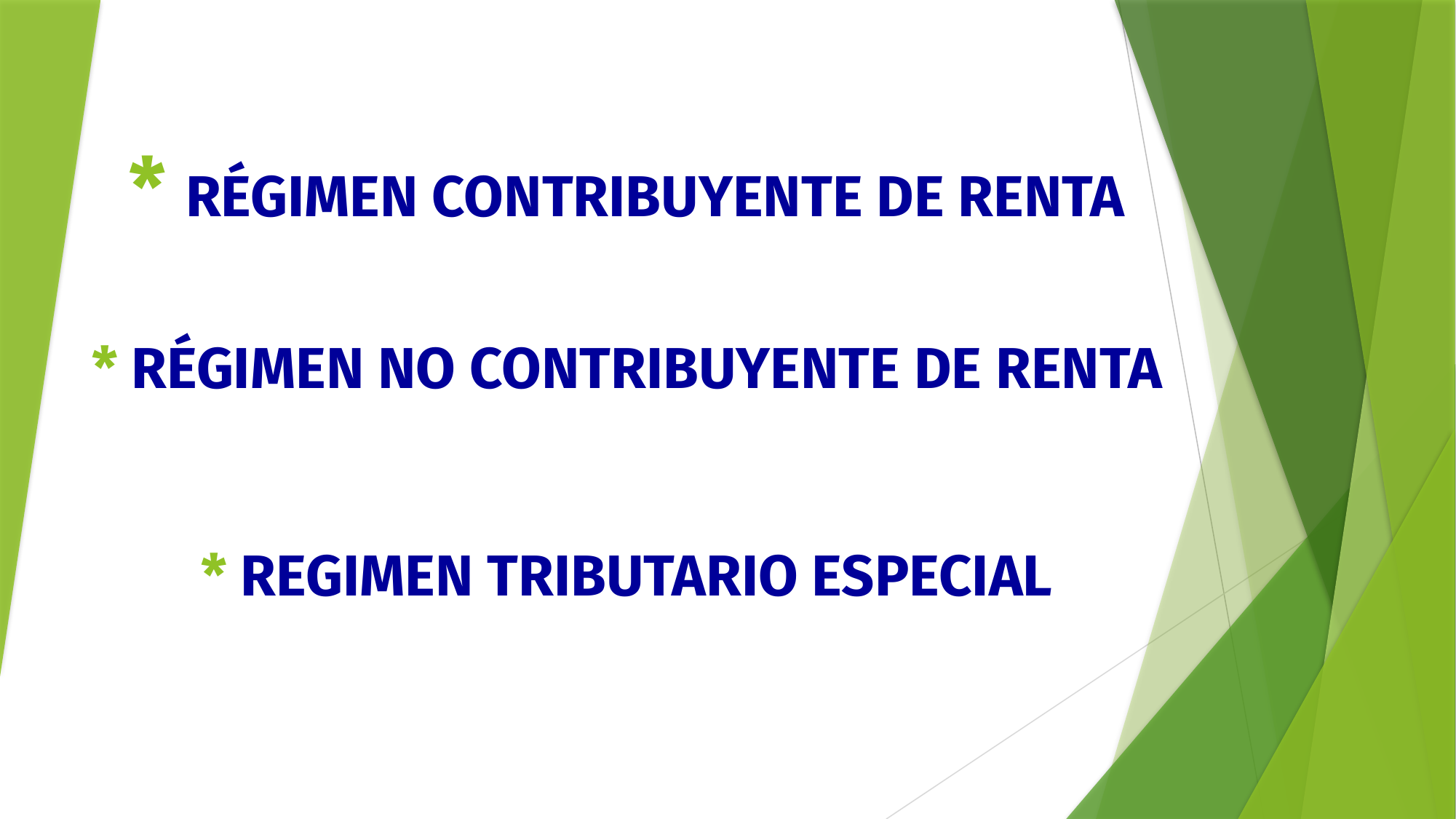

# * RÉGIMEN CONTRIBUYENTE DE RENTA * RÉGIMEN NO CONTRIBUYENTE DE RENTA * REGIMEN TRIBUTARIO ESPECIAL